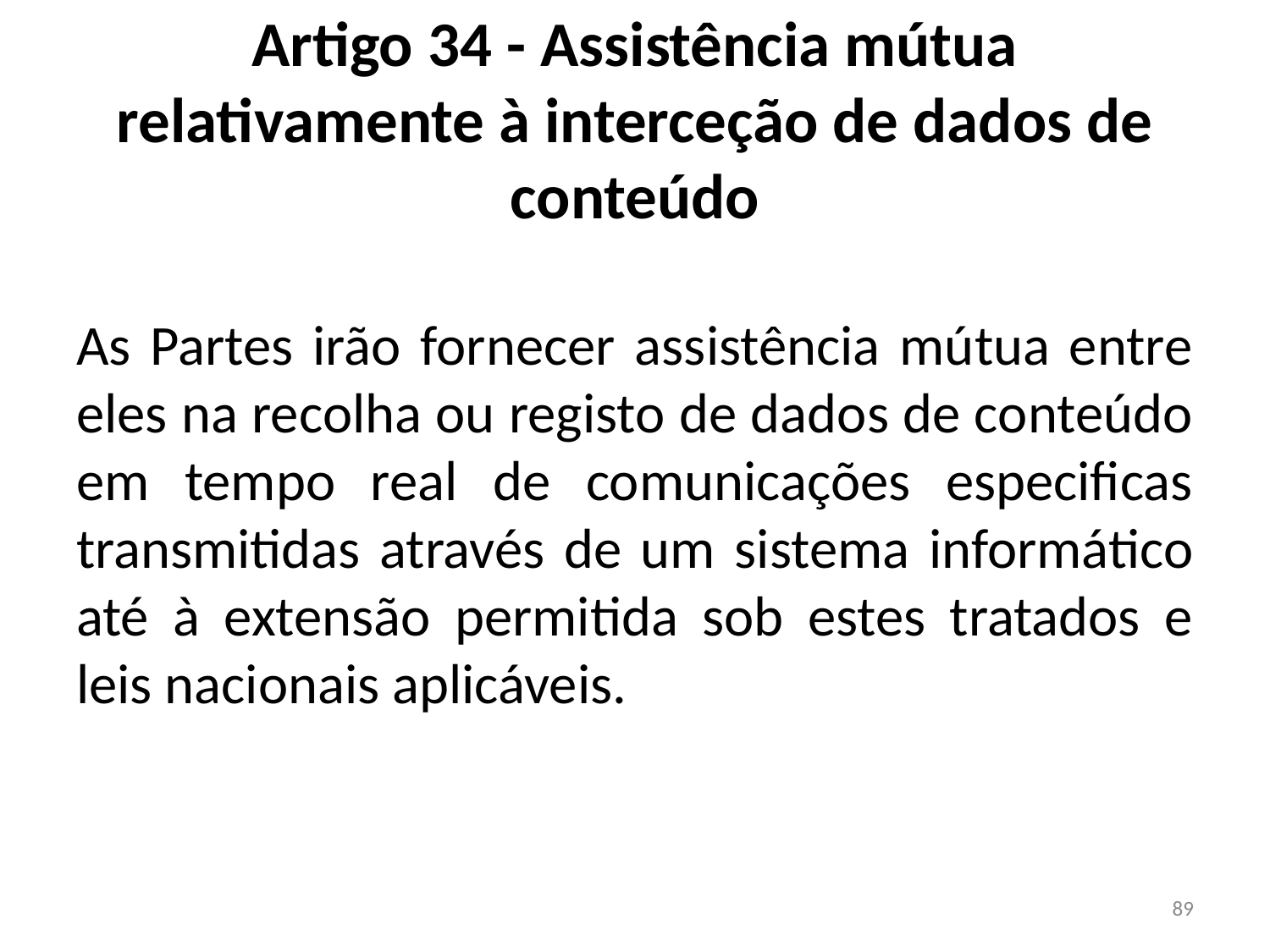

# Artigo 34 - Assistência mútua relativamente à interceção de dados de conteúdo
As Partes irão fornecer assistência mútua entre eles na recolha ou registo de dados de conteúdo em tempo real de comunicações especificas transmitidas através de um sistema informático até à extensão permitida sob estes tratados e leis nacionais aplicáveis.
89